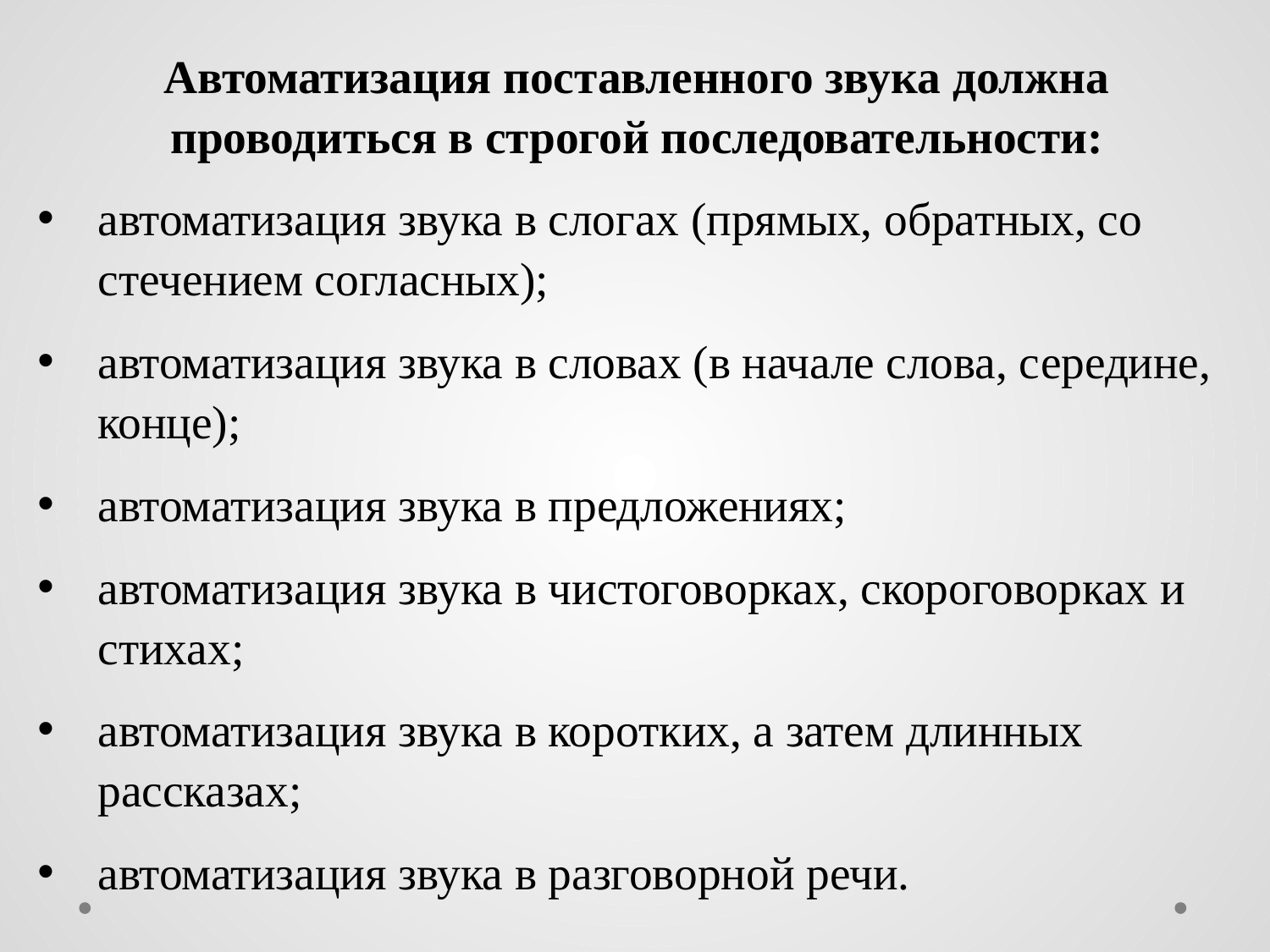

Автоматизация поставленного звука должна проводиться в строгой последовательности:
автоматизация звука в слогах (прямых, обратных, со стечением согласных);
автоматизация звука в словах (в начале слова, середине, конце);
автоматизация звука в предложениях;
автоматизация звука в чистоговорках, скороговорках и стихах;
автоматизация звука в коротких, а затем длинных рассказах;
автоматизация звука в разговорной речи.